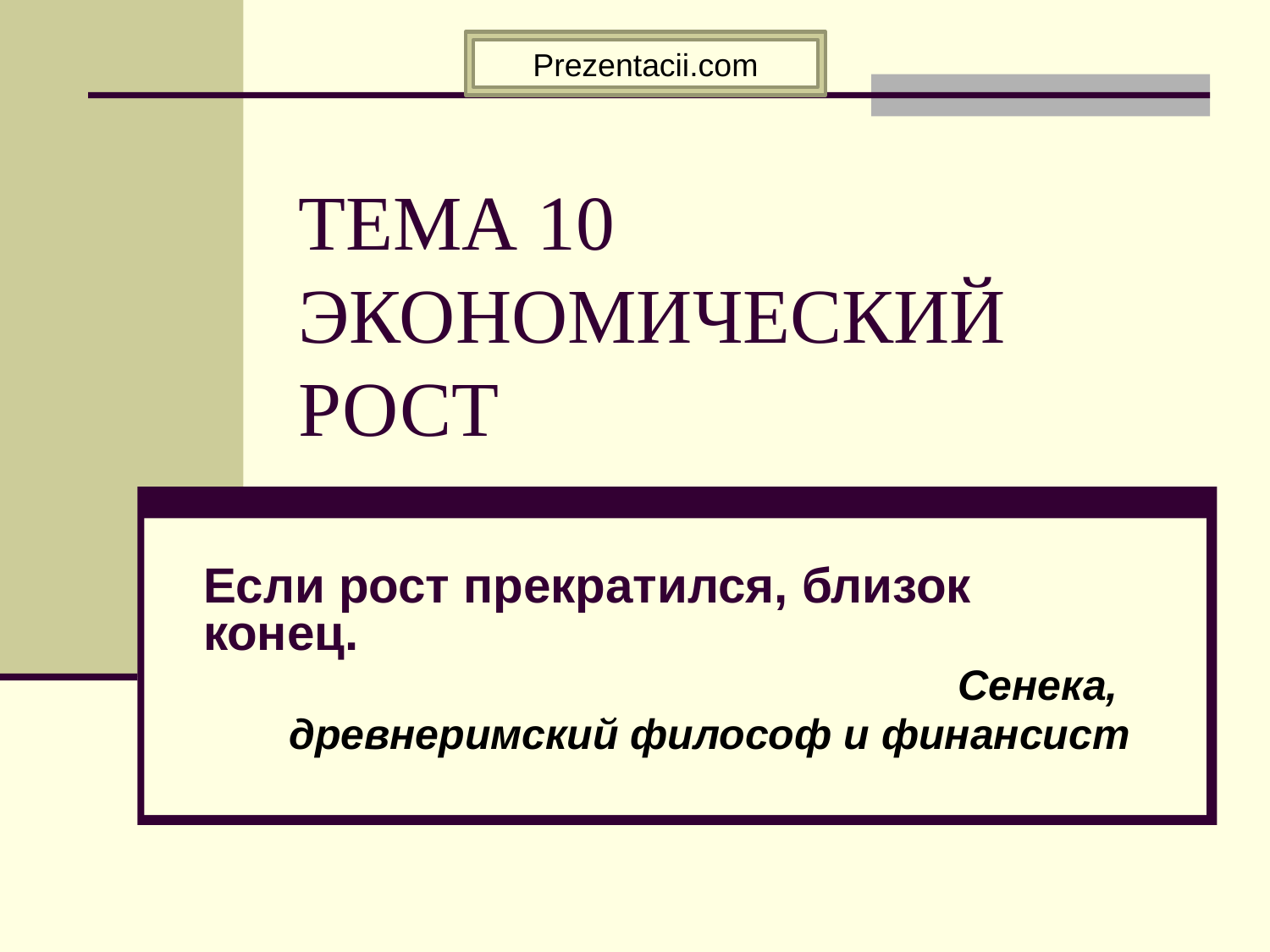

Prezentacii.com
# ТЕМА 10 ЭКОНОМИЧЕСКИЙ РОСТ
Если рост прекратился, близок конец.
Сенека,
древнеримский философ и финансист